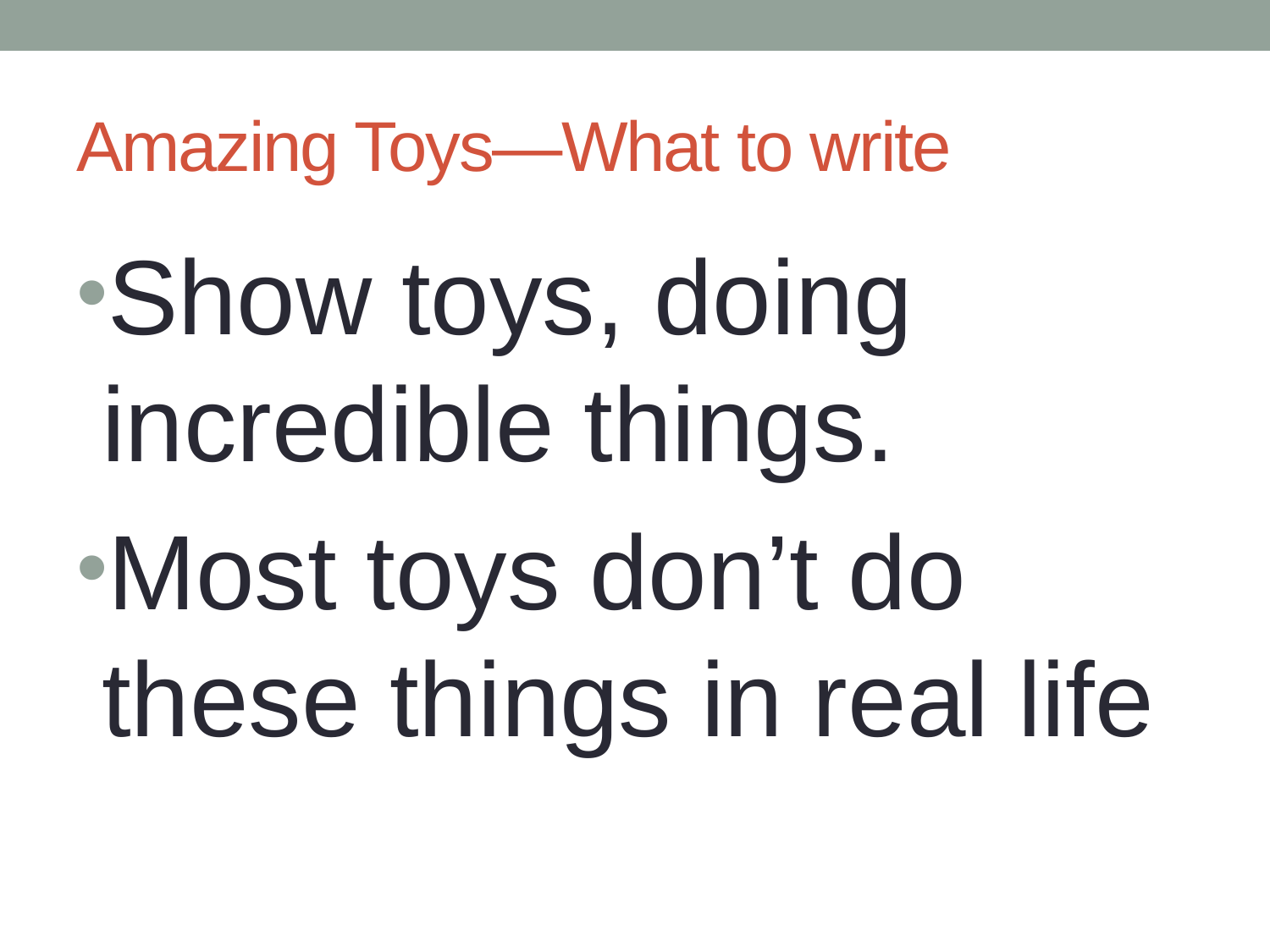

# Amazing Toys—What to write
Show toys, doing incredible things.
Most toys don’t do these things in real life